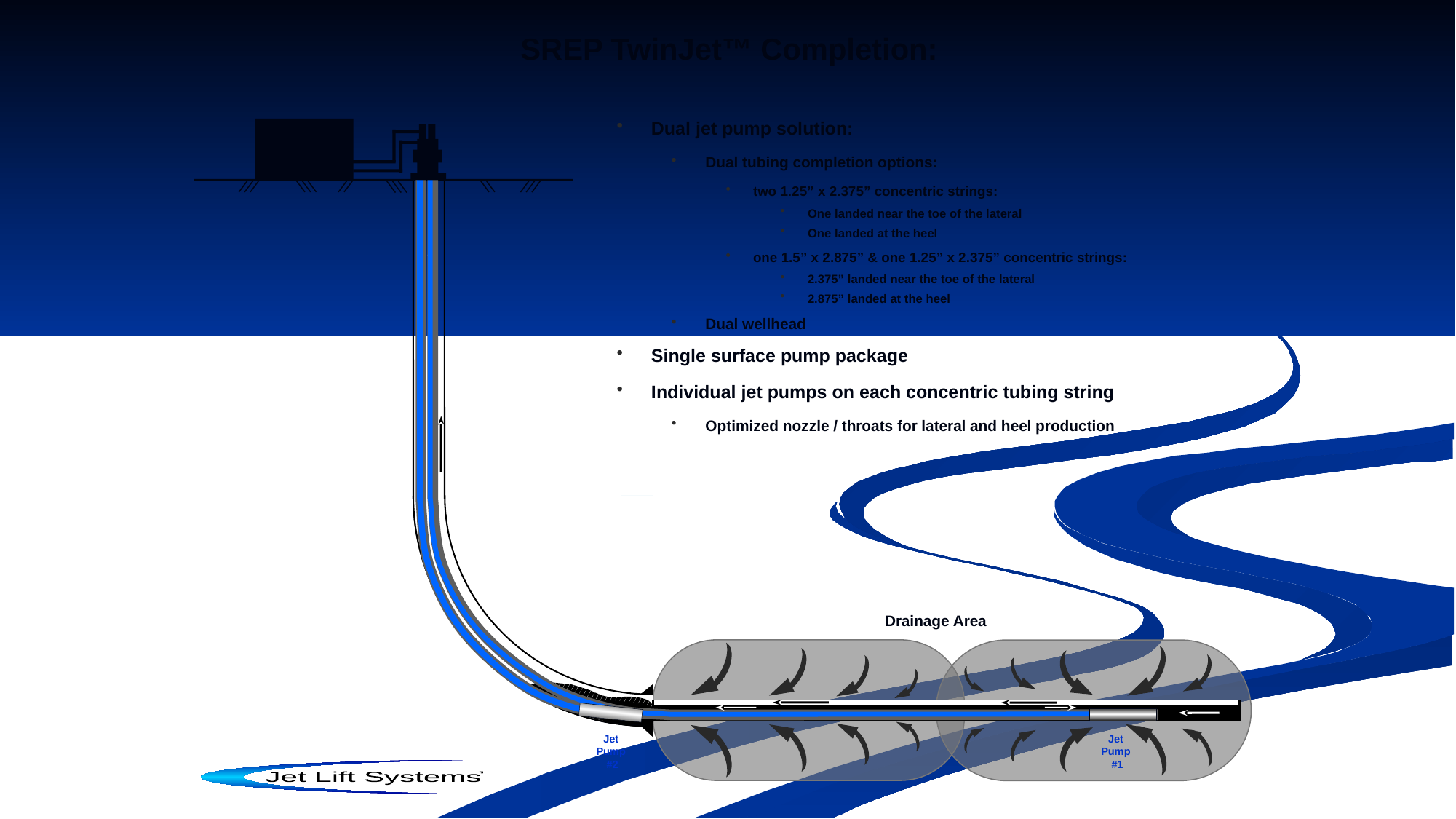

SREP TwinJet™ Completion:
Dual jet pump solution:
Dual tubing completion options:
two 1.25” x 2.375” concentric strings:
One landed near the toe of the lateral
One landed at the heel
one 1.5” x 2.875” & one 1.25” x 2.375” concentric strings:
2.375” landed near the toe of the lateral
2.875” landed at the heel
Dual wellhead
Single surface pump package
Individual jet pumps on each concentric tubing string
Optimized nozzle / throats for lateral and heel production

Drainage Area

Jet
Pump
#2
Jet
Pump
#1

Jet Lift Systems
TM